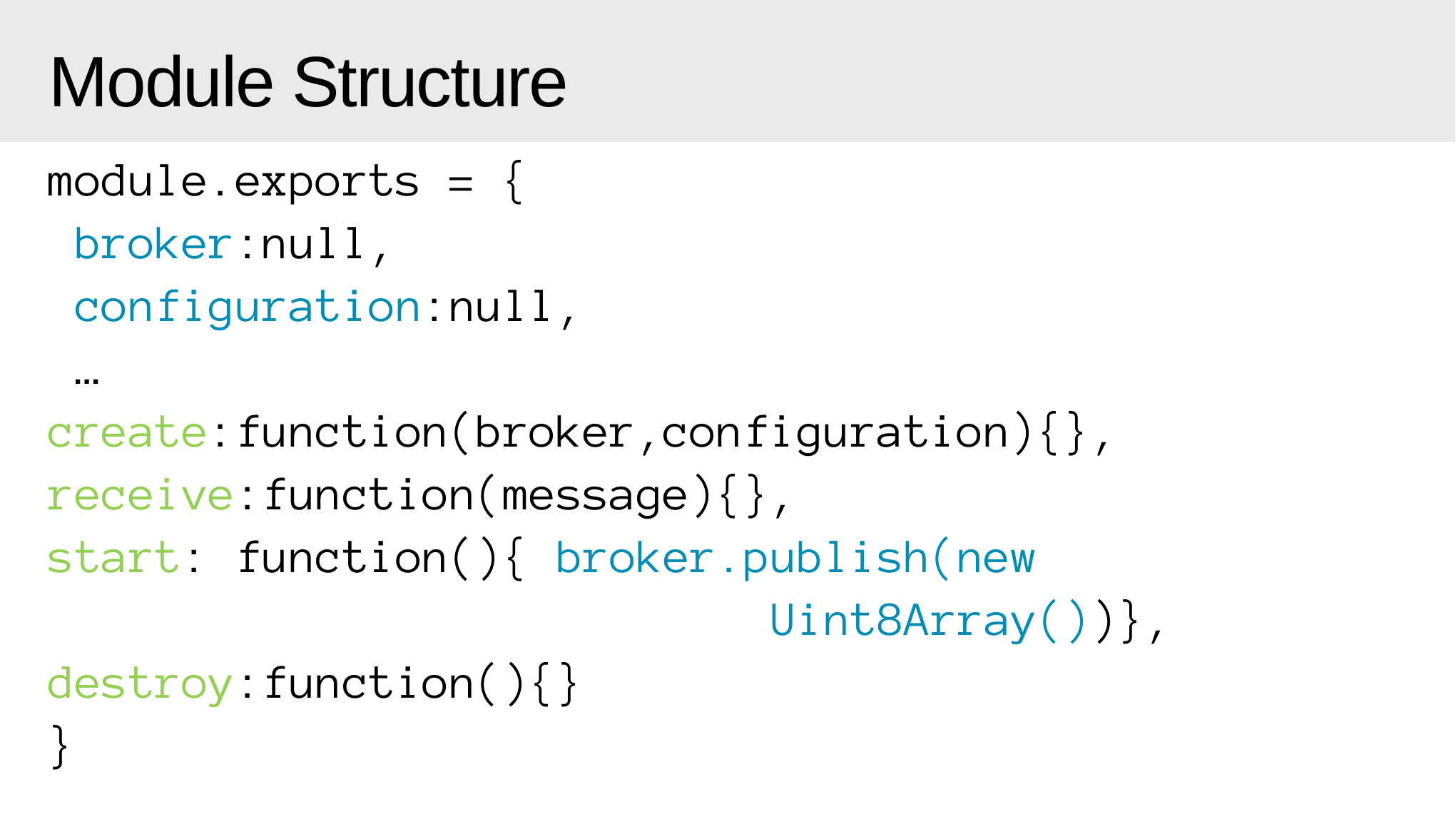

# Module Structure
module.exports = {
 broker:null,
 configuration:null,
 …
create:function(broker,configuration){},
receive:function(message){},
start: function(){ broker.publish(new
                           Uint8Array())},
destroy:function(){}
}